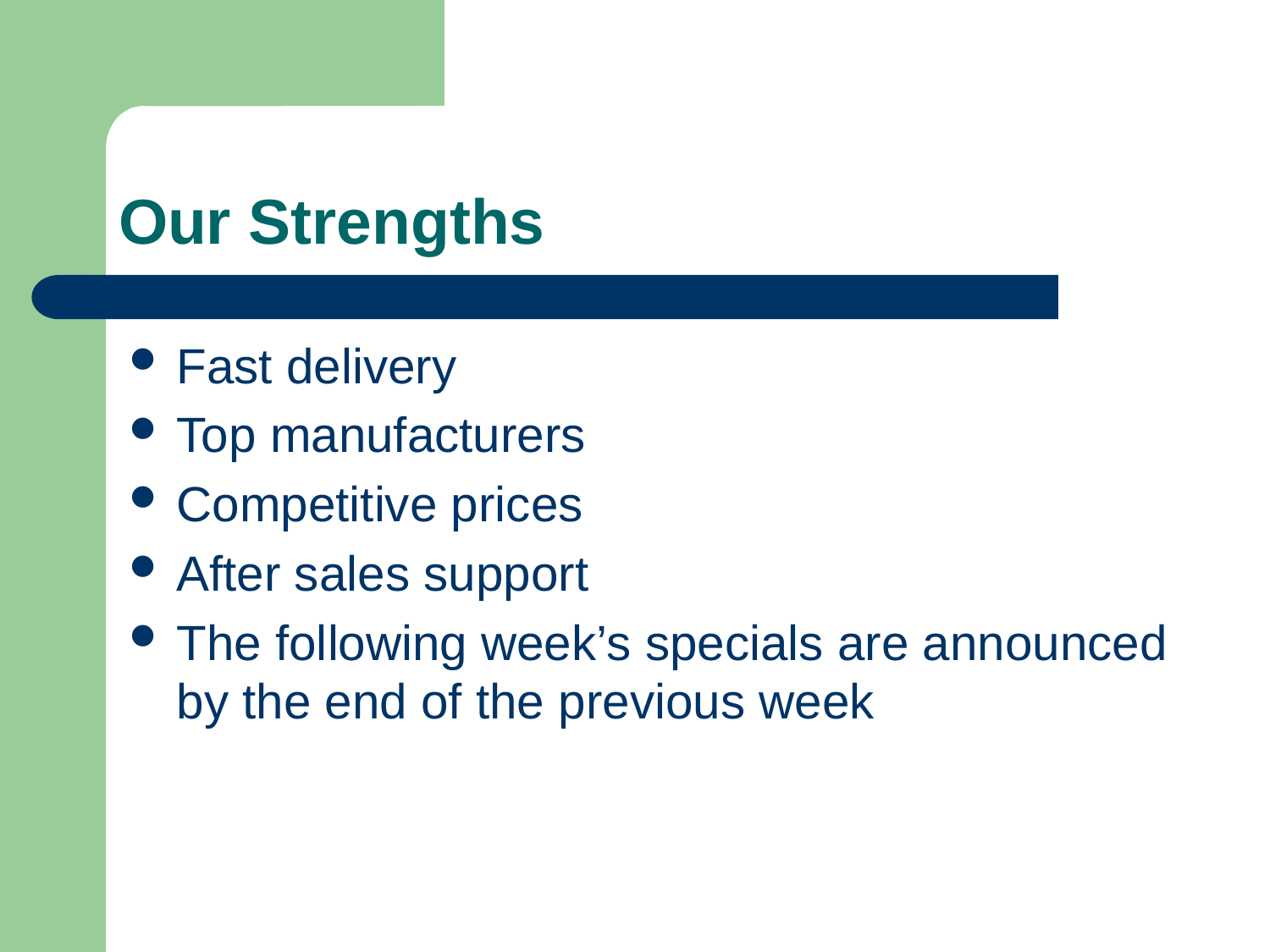

# Our Strengths
Fast delivery
Top manufacturers
Competitive prices
After sales support
The following week’s specials are announced by the end of the previous week